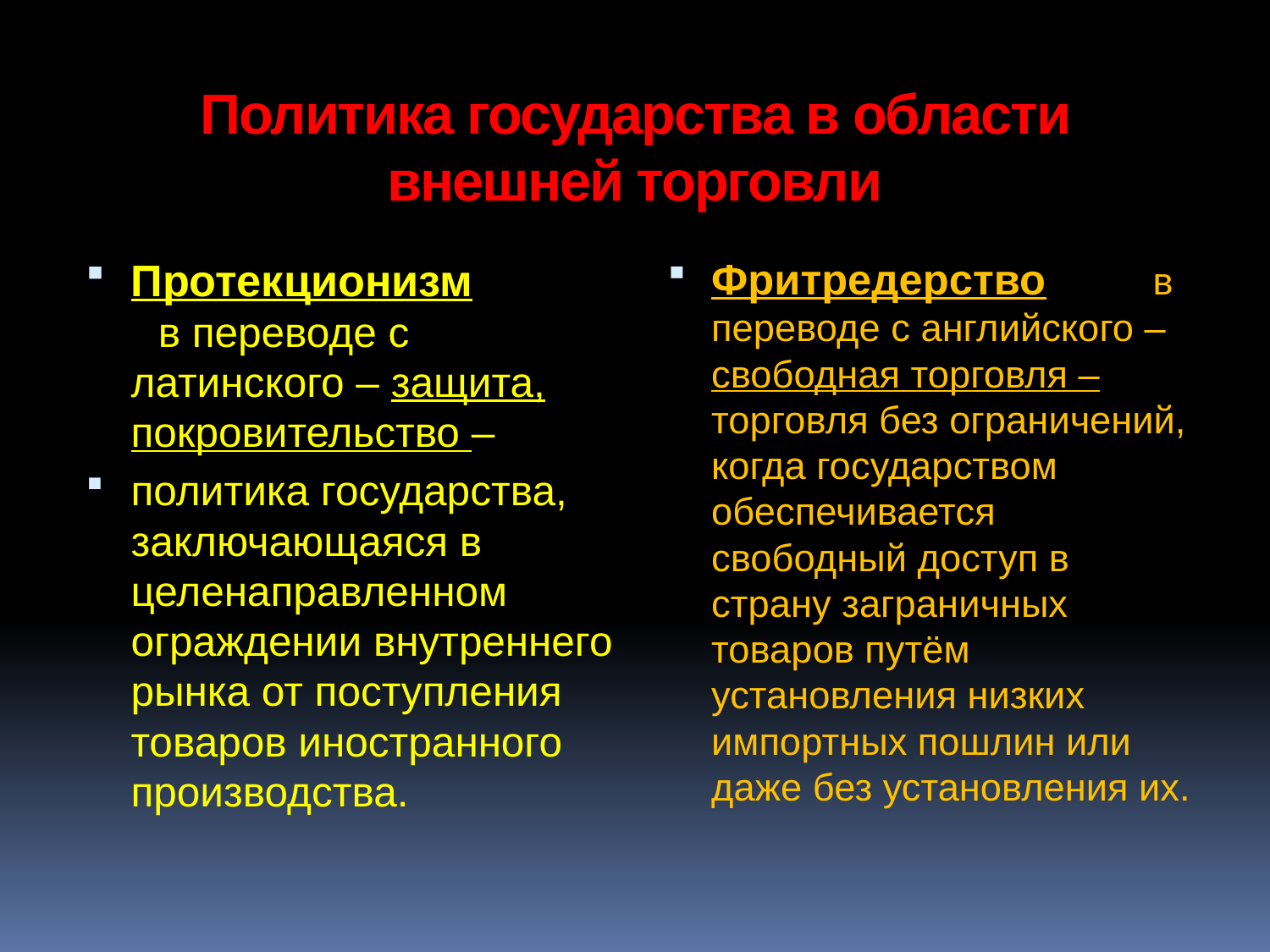

# Политика государства в области внешней торговли
Протекционизм                   в переводе с латинского – защита, покровительство –
политика государства, заключающаяся в целенаправленном ограждении внутреннего рынка от поступления товаров иностранного производства.
Фритредерство         в переводе с английского – свободная торговля – торговля без ограничений, когда государством обеспечивается свободный доступ в страну заграничных товаров путём установления низких импортных пошлин или даже без установления их.